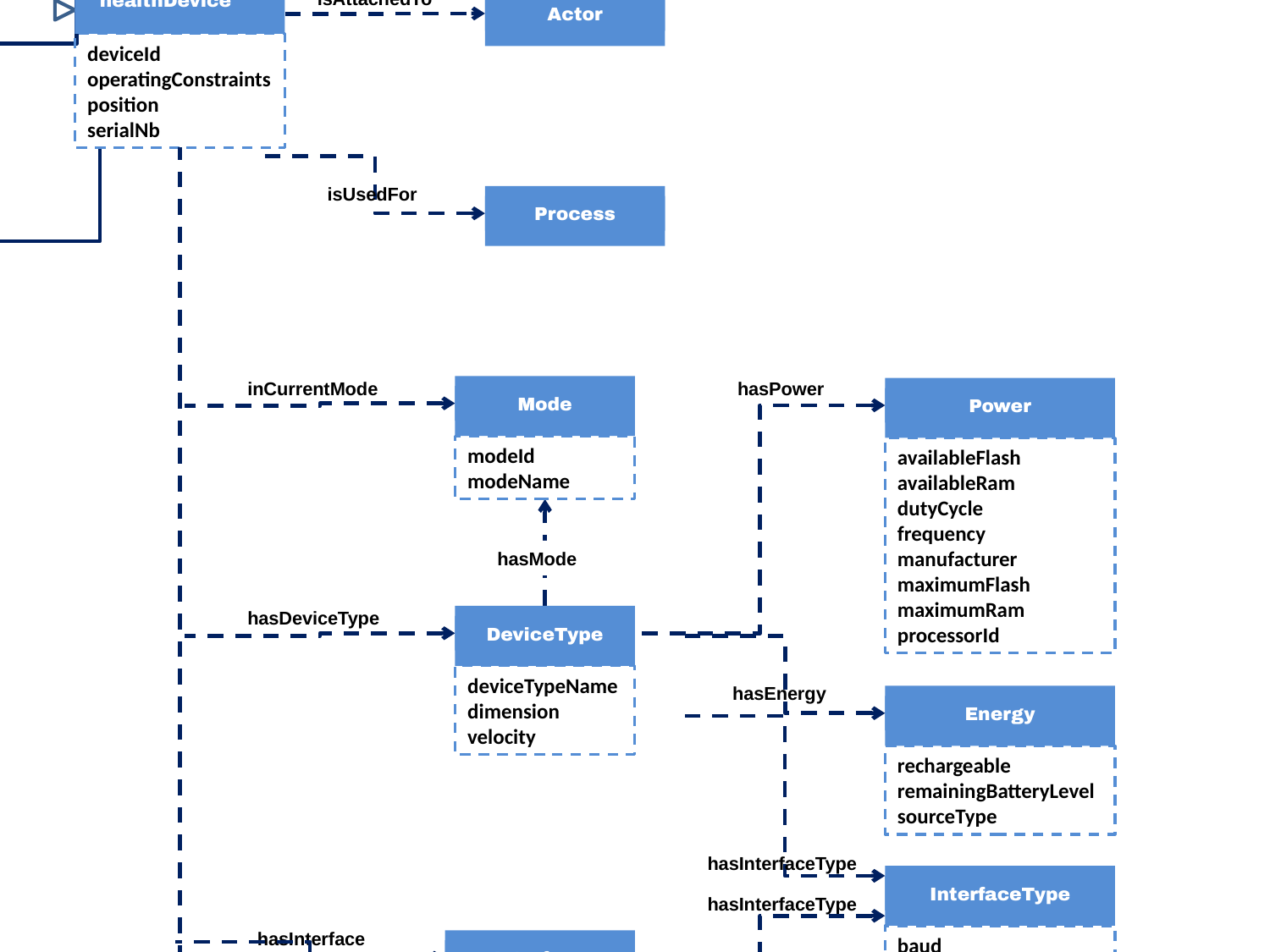

Hub
isComposedOf

Actuator
(reused from SAREF)

isAttachedTo
healthDevice

Actor

Sensor
(reused from SAREF)
deviceId
operatingConstraints position
serialNb
Wearable
(reused from SAREF4Wear)

isUsedFor

Process

Device
(reused from SAREF)
inCurrentMode
hasPower

Mode

Power
modeId
modeName
availableFlash availableRam
dutyCycle
frequency
manufacturer
maximumFlash
maximumRam
processorId
hasMode
hasDeviceType

DeviceType
deviceTypeName
dimension
velocity
hasEnergy

Energy
rechargeable
remainingBatteryLevel
sourceType
hasInterfaceType

InterfaceType
hasInterfaceType
hasInterface
baud
interfaceAddress interfaceDescription
interfaceId

Interface
interfaceId
isGateway
offers

Service
(reused from SAREF)